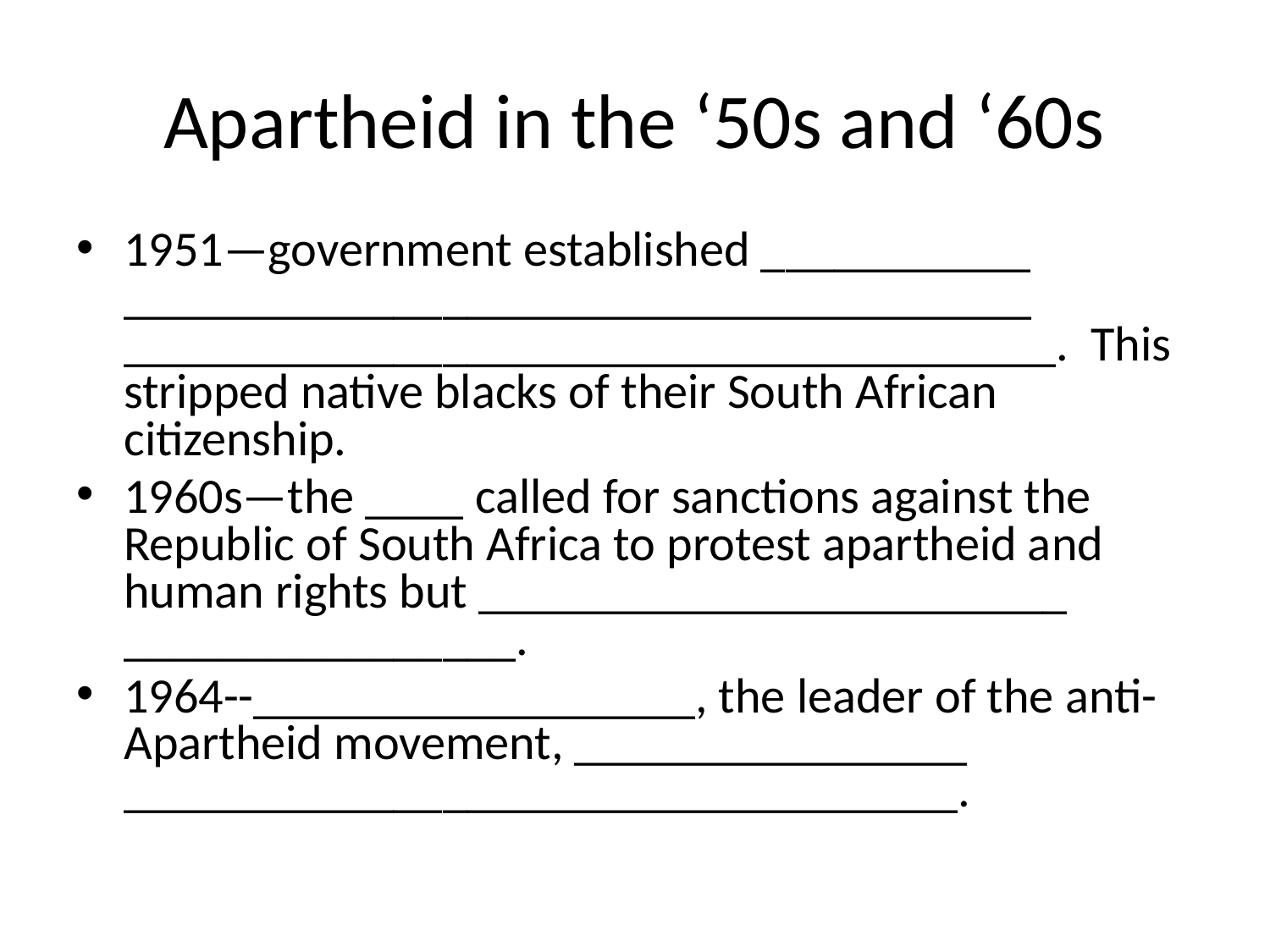

# Apartheid in the ‘50s and ‘60s
1951—government established ___________ _____________________________________ ______________________________________.  This stripped native blacks of their South African citizenship.
1960s—the ____ called for sanctions against the Republic of South Africa to protest apartheid and human rights but ________________________ ________________.
1964--__________________, the leader of the anti-Apartheid movement, ________________ __________________________________.